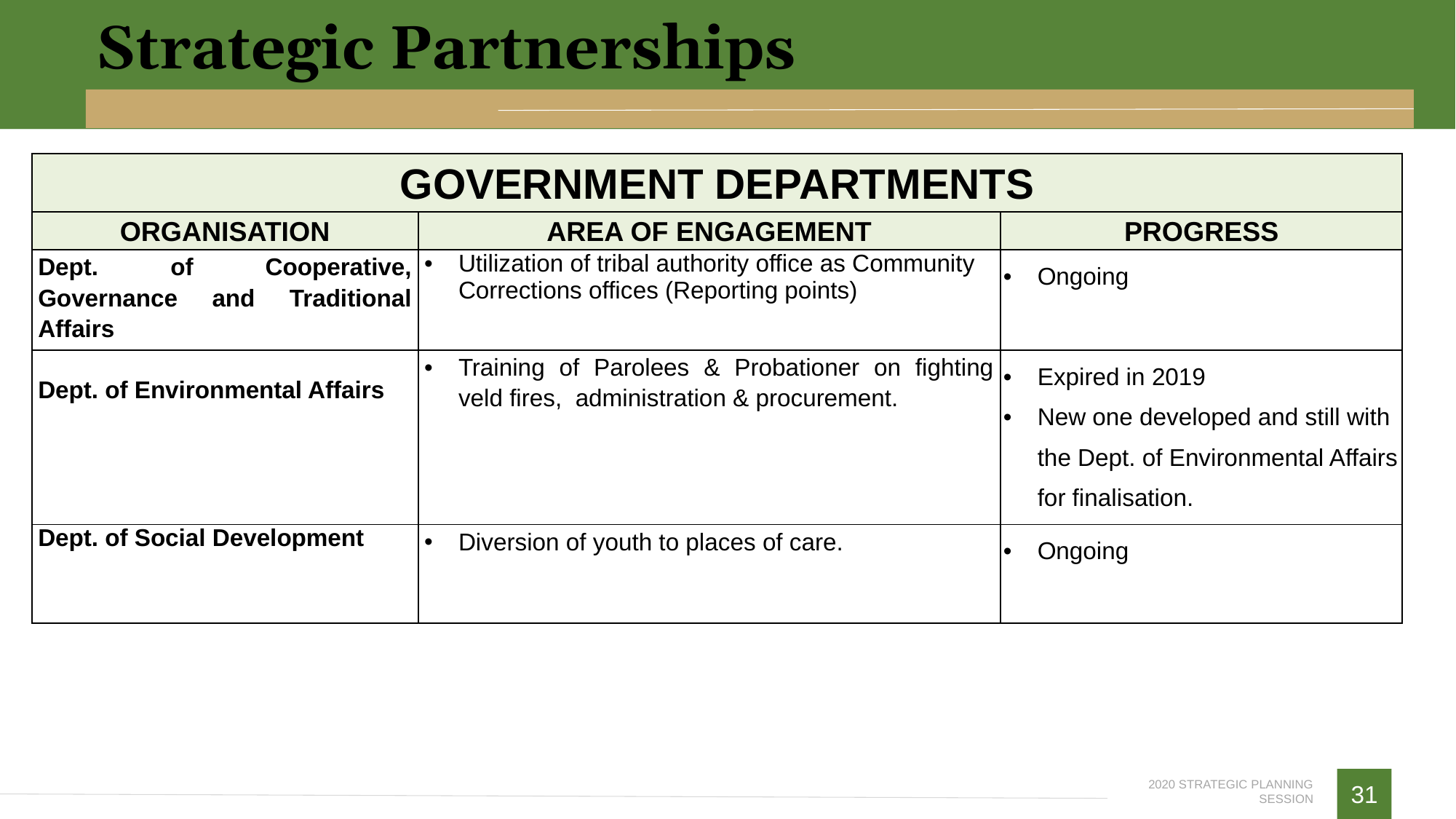

Strategic Partnerships

| GOVERNMENT DEPARTMENTS |  |  |
| --- | --- | --- |
| ORGANISATION | AREA OF ENGAGEMENT | PROGRESS |
| Dept. of Cooperative, Governance and Traditional Affairs | Utilization of tribal authority office as Community Corrections offices (Reporting points) | Ongoing |
| Dept. of Environmental Affairs | Training of Parolees & Probationer on fighting veld fires, administration & procurement. | Expired in 2019 New one developed and still with the Dept. of Environmental Affairs for finalisation. |
| Dept. of Social Development | Diversion of youth to places of care. | Ongoing |